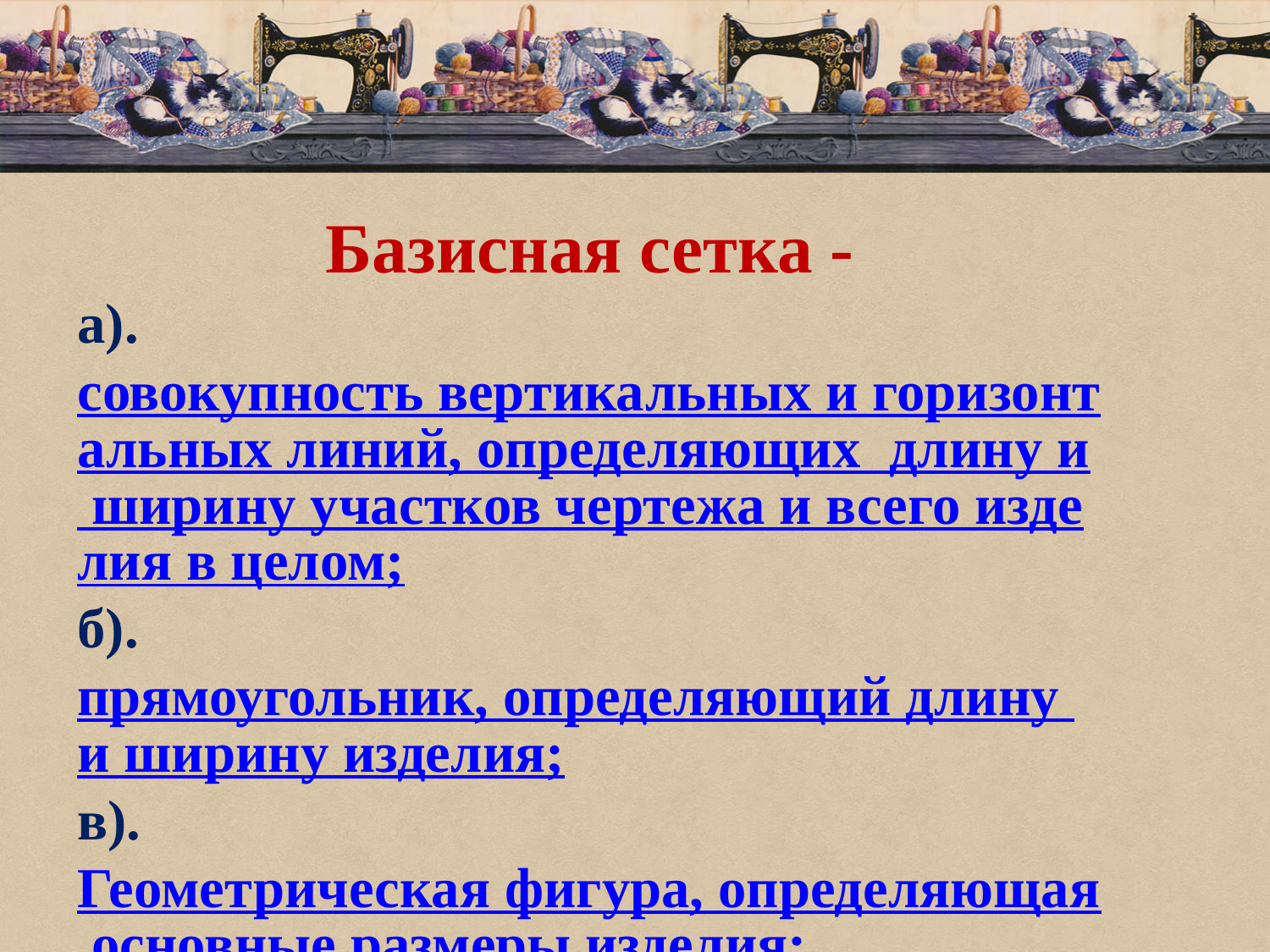

Базисная сетка -
а). совокупность вертикальных и горизонтальных линий, определяющих  длину и ширину участков чертежа и всего изделия в целом;
б). прямоугольник, определяющий длину и ширину изделия;
в). Геометрическая фигура, определяющая основные размеры изделия;